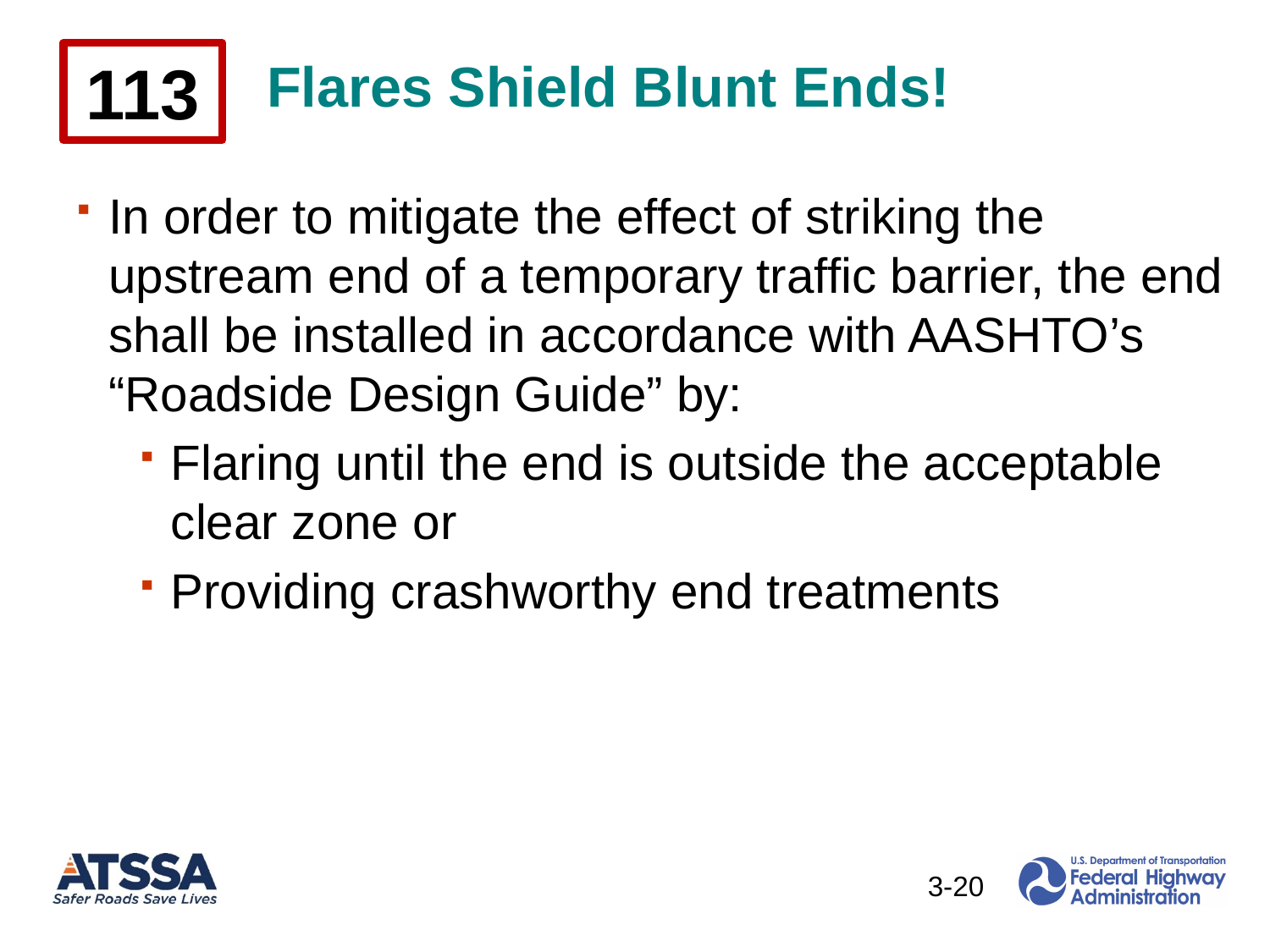

Flares Shield Blunt Ends!
113
In order to mitigate the effect of striking the upstream end of a temporary traffic barrier, the end shall be installed in accordance with AASHTO’s “Roadside Design Guide” by:
Flaring until the end is outside the acceptable clear zone or
Providing crashworthy end treatments